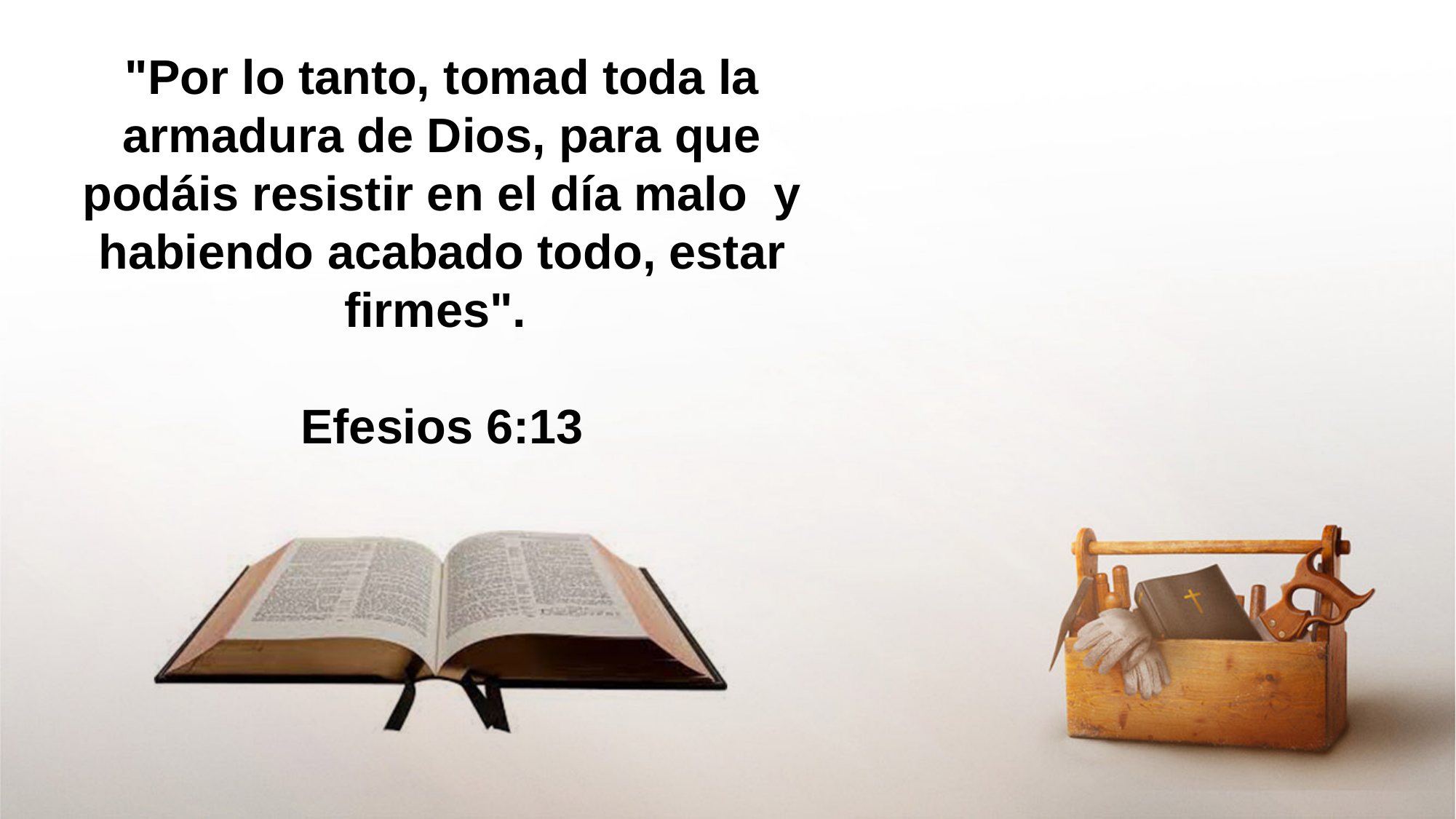

"Por lo tanto, tomad toda la armadura de Dios, para que podáis resistir en el día malo  y habiendo acabado todo, estar firmes".

Efesios 6:13